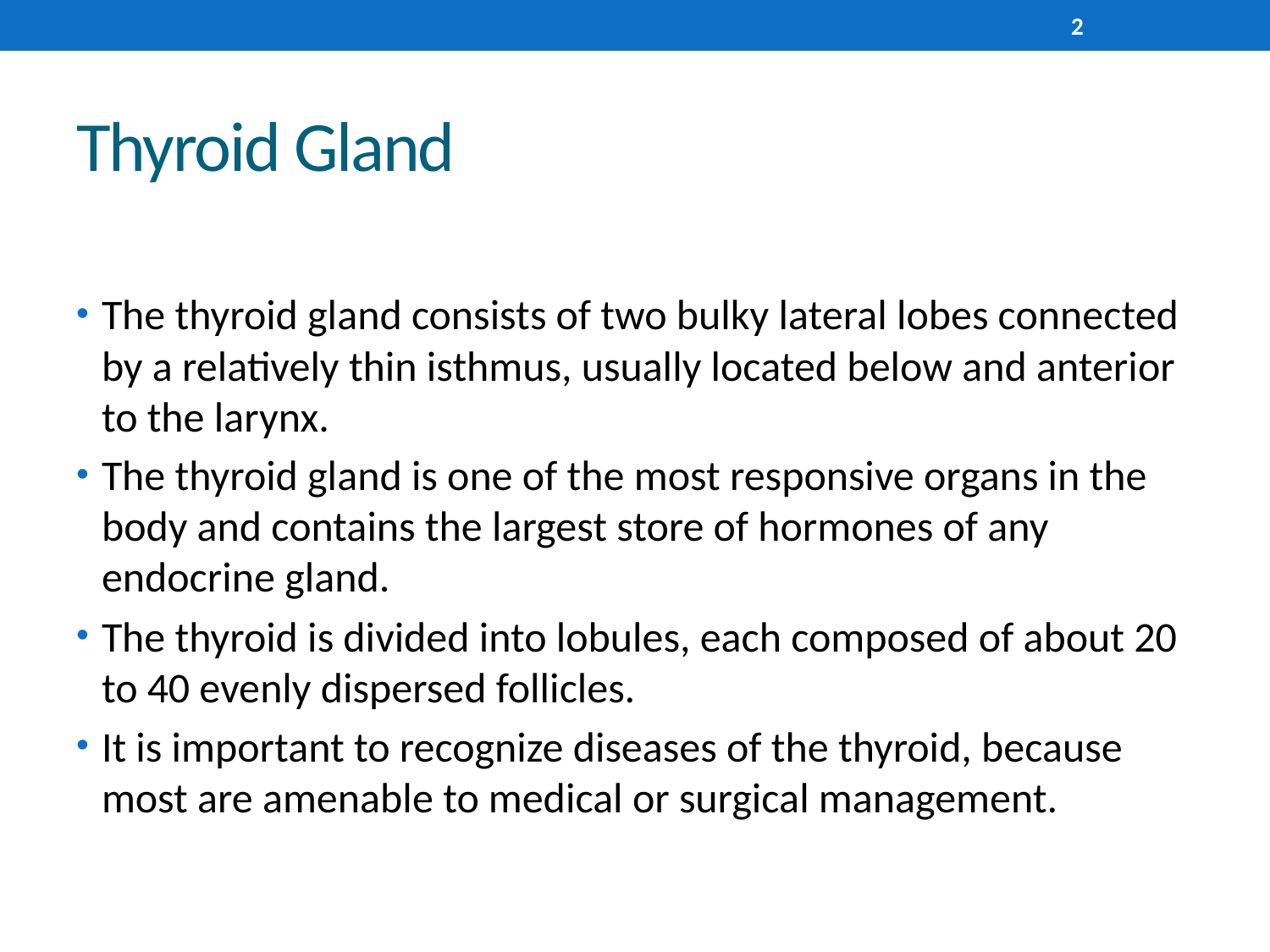

2
# Thyroid Gland

The thyroid gland consists of two bulky lateral lobes connected by a relatively thin isthmus, usually located below and anterior to the larynx.
The thyroid gland is one of the most responsive organs in the body and contains the largest store of hormones of any endocrine gland.
The thyroid is divided into lobules, each composed of about 20 to 40 evenly dispersed follicles.
It is important to recognize diseases of the thyroid, because most are amenable to medical or surgical management.